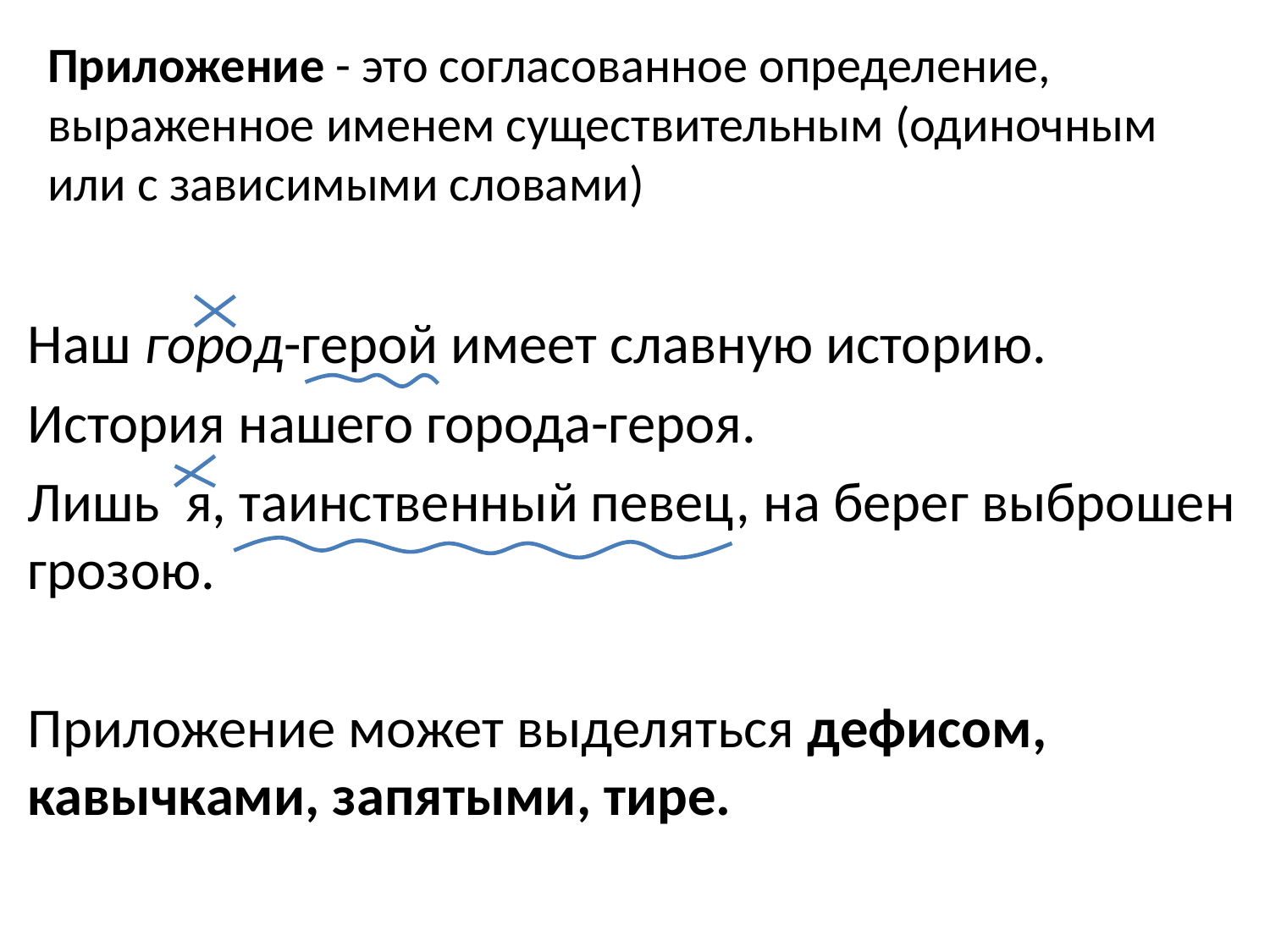

# Приложение - это согласованное определение, выраженное именем существительным (одиночным или с зависимыми словами)

Наш город-герой имеет славную историю.
История нашего города-героя.
Лишь  я, таинственный певец, на берег выброшен грозою.

Приложение может выделяться дефисом, кавычками, запятыми, тире.